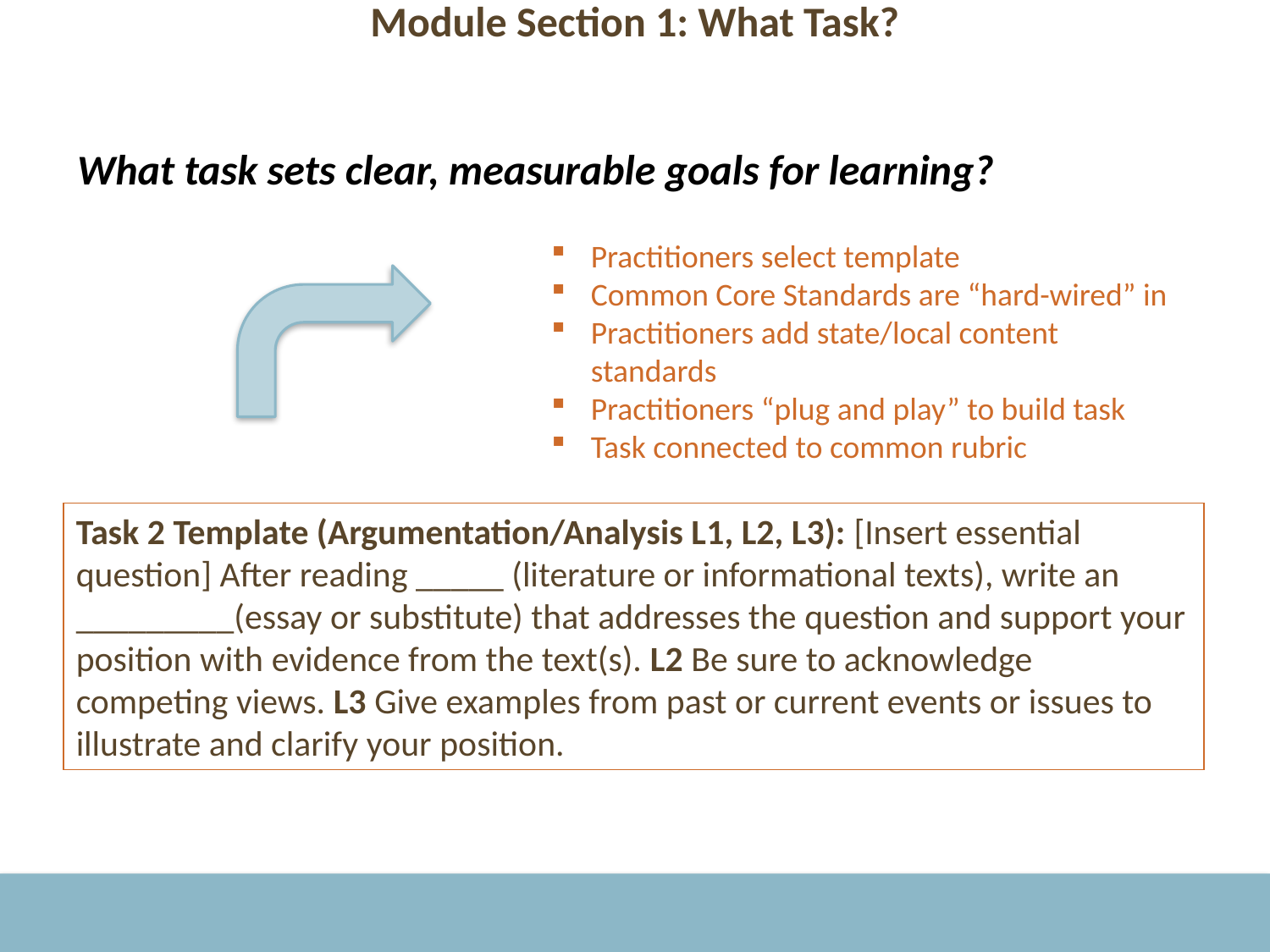

# Module Section 1: What Task?
What task sets clear, measurable goals for learning?
Practitioners select template
Common Core Standards are “hard-wired” in
Practitioners add state/local content standards
Practitioners “plug and play” to build task
Task connected to common rubric

Task 2 Template (Argumentation/Analysis L1, L2, L3): [Insert essential question] After reading _____ (literature or informational texts), write an _________(essay or substitute) that addresses the question and support your position with evidence from the text(s). L2 Be sure to acknowledge competing views. L3 Give examples from past or current events or issues to illustrate and clarify your position.